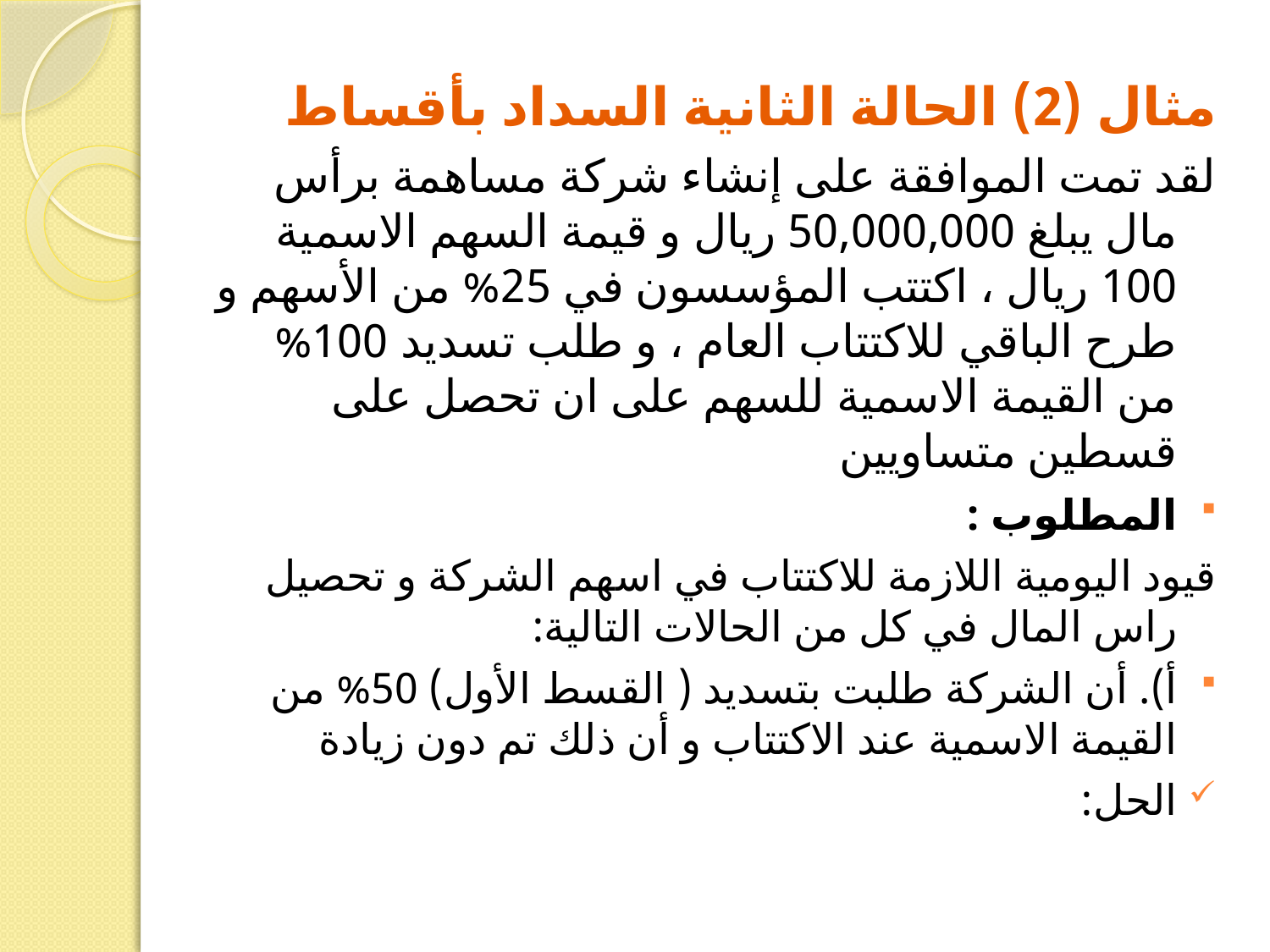

مثال (2) الحالة الثانية السداد بأقساط
لقد تمت الموافقة على إنشاء شركة مساهمة برأس مال يبلغ 50,000,000 ريال و قيمة السهم الاسمية 100 ريال ، اكتتب المؤسسون في 25% من الأسهم و طرح الباقي للاكتتاب العام ، و طلب تسديد 100% من القيمة الاسمية للسهم على ان تحصل على قسطين متساويين
المطلوب :
قيود اليومية اللازمة للاكتتاب في اسهم الشركة و تحصيل راس المال في كل من الحالات التالية:
أ). أن الشركة طلبت بتسديد ( القسط الأول) 50% من القيمة الاسمية عند الاكتتاب و أن ذلك تم دون زيادة
الحل: